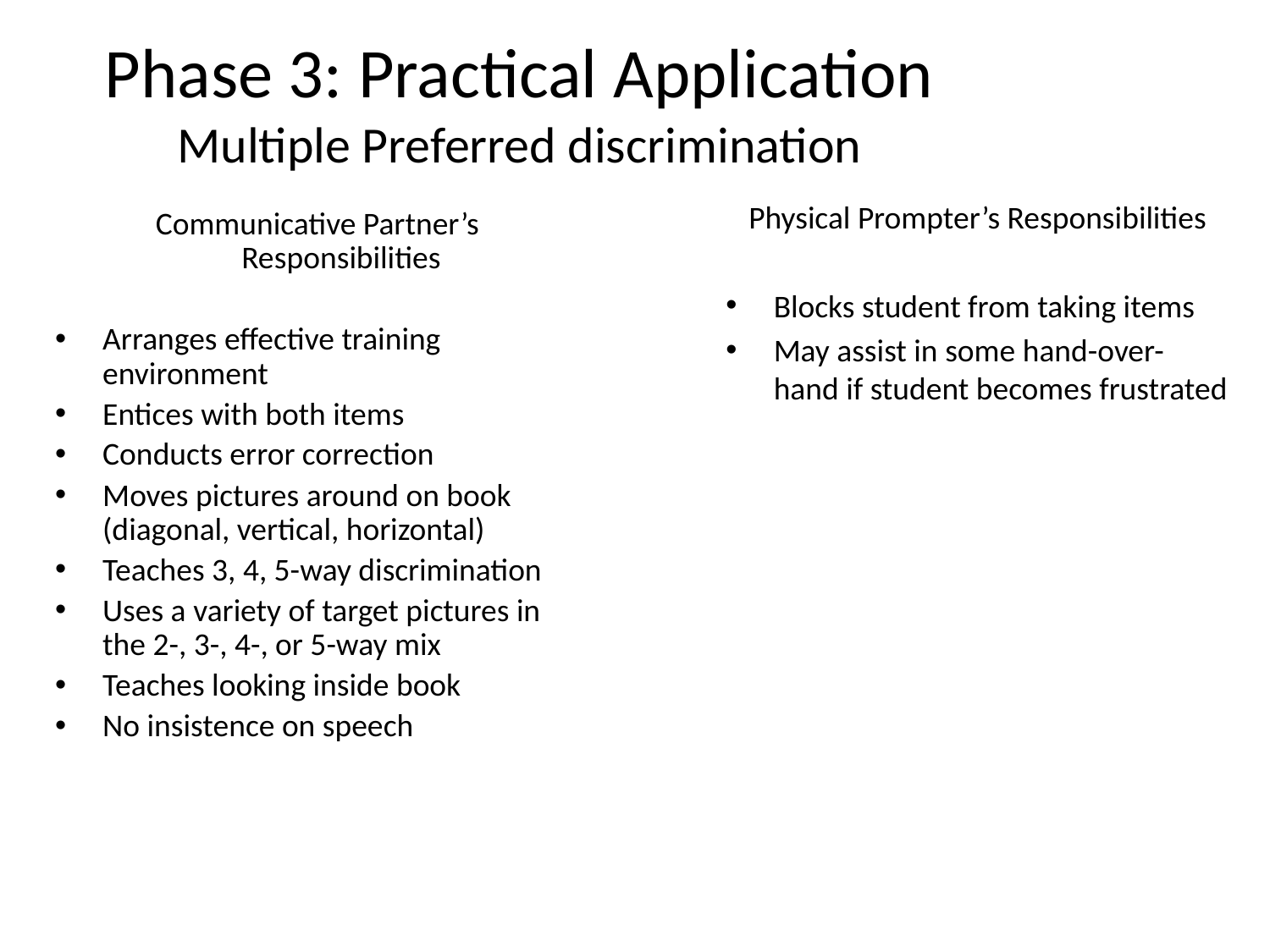

# Phase 3: Practical Application Multiple Preferred discrimination
Physical Prompter’s Responsibilities

Blocks student from taking items
May assist in some hand-over-hand if student becomes frustrated

Communicative Partner’s Responsibilities

Arranges effective training environment
Entices with both items
Conducts error correction
Moves pictures around on book (diagonal, vertical, horizontal)
Teaches 3, 4, 5-way discrimination
Uses a variety of target pictures in the 2-, 3-, 4-, or 5-way mix
Teaches looking inside book
No insistence on speech